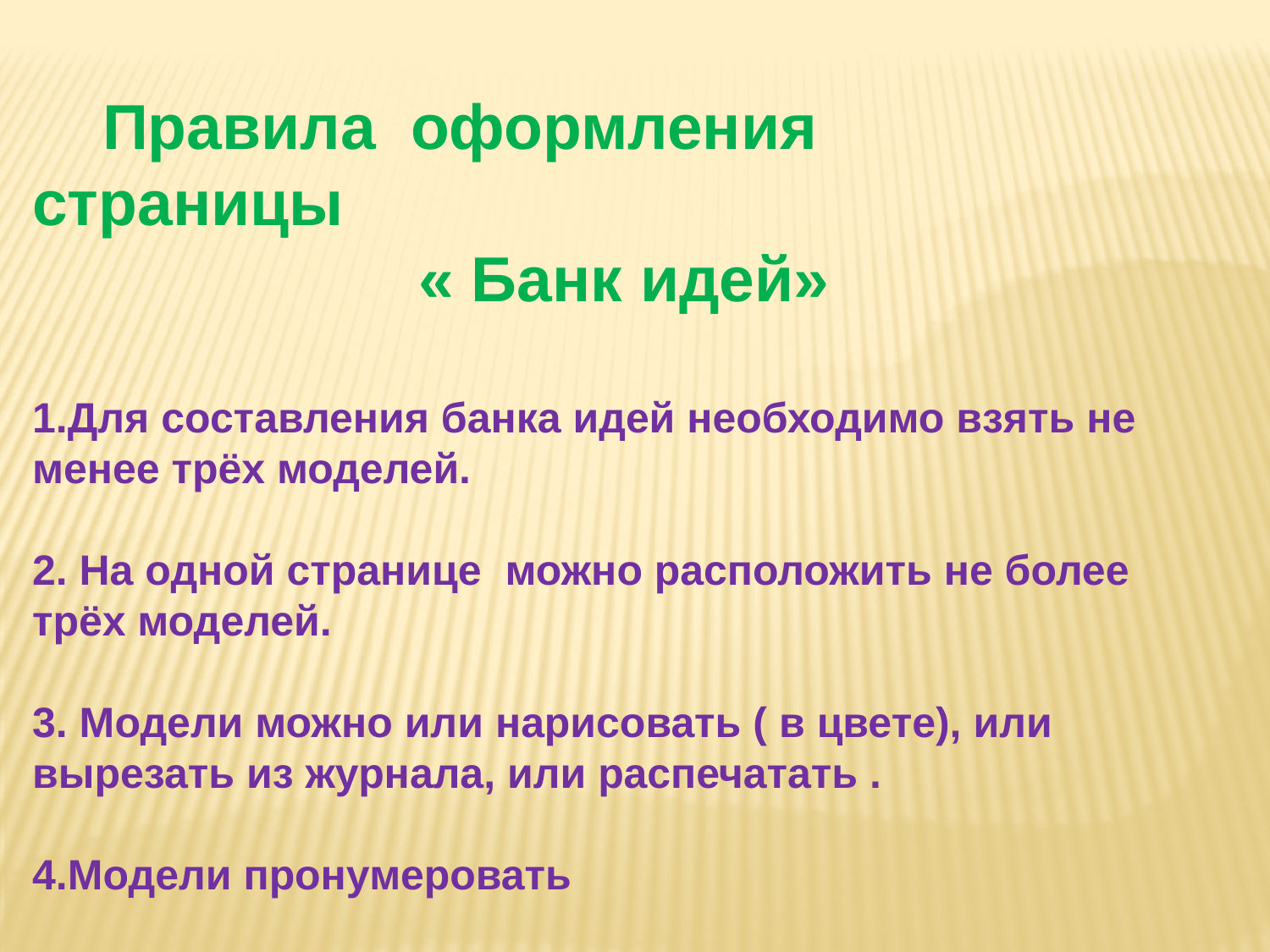

Правила  оформления  страницы
                      « Банк идей»

1.Для составления банка идей необходимо взять не менее трёх моделей.

2. На одной странице  можно расположить не более трёх моделей.

3. Модели можно или нарисовать ( в цвете), или вырезать из журнала, или распечатать .

4.Модели пронумеровать

5.Сделать  описание  моделей на следующей странице.